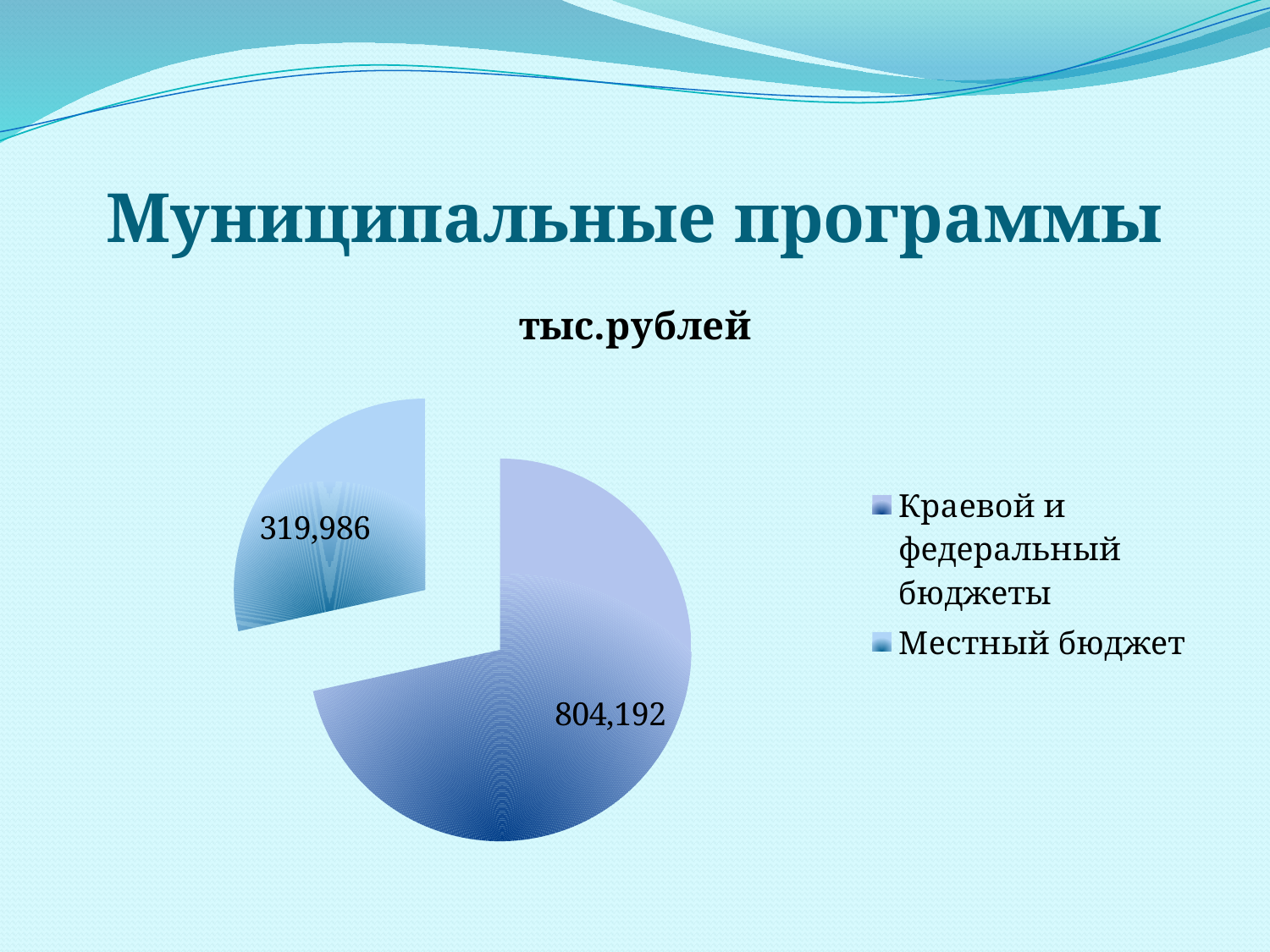

# Муниципальные программы

### Chart:

| Category | тыс.рублей |
|---|---|
| Краевой и федеральный бюджеты | 804192.0 |
| Местный бюджет | 319986.0 |